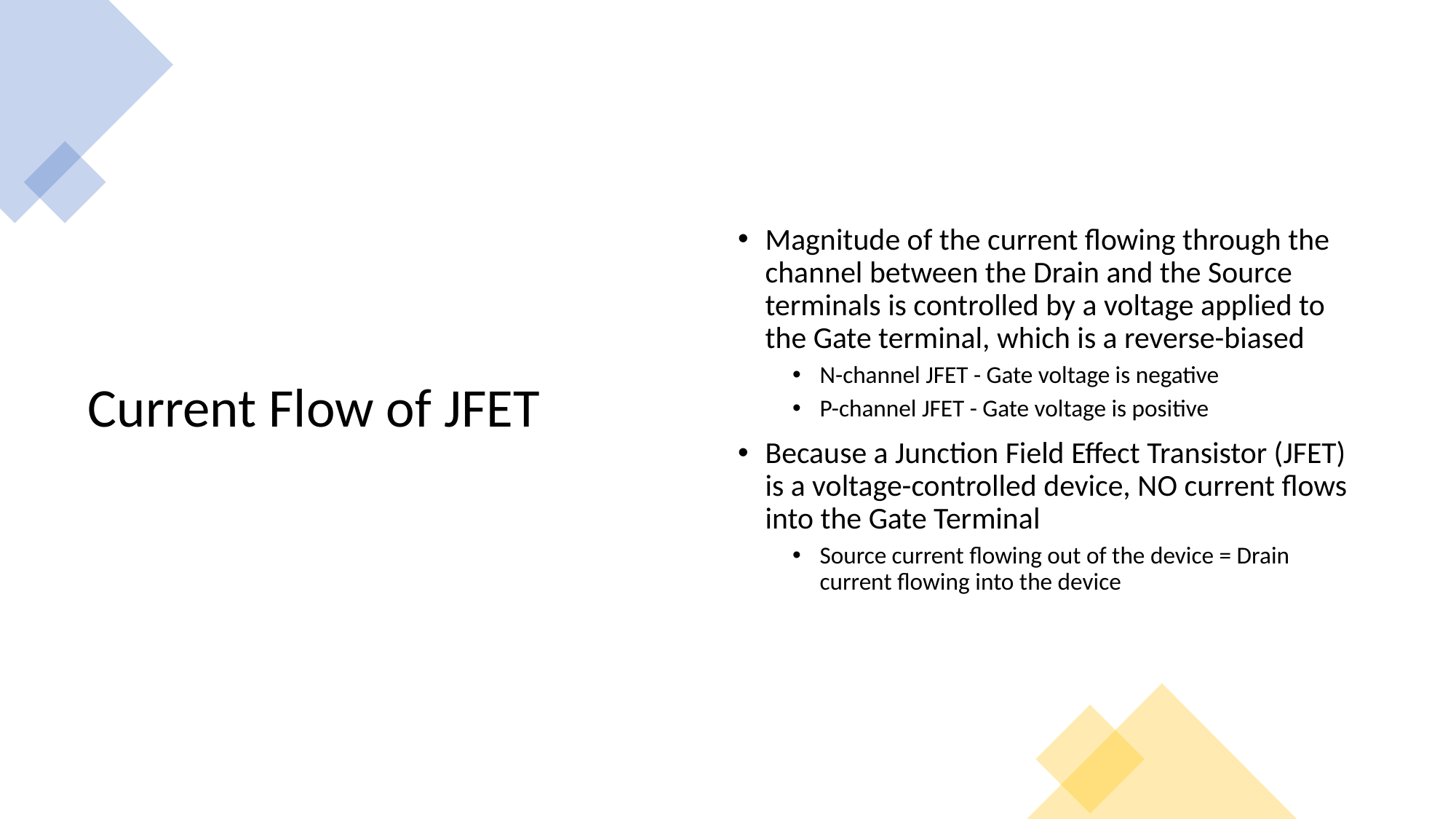

# Current Flow of JFET
Magnitude of the current flowing through the channel between the Drain and the Source terminals is controlled by a voltage applied to the Gate terminal, which is a reverse-biased
N-channel JFET - Gate voltage is negative
P-channel JFET - Gate voltage is positive
Because a Junction Field Effect Transistor (JFET) is a voltage-controlled device, NO current flows into the Gate Terminal
Source current flowing out of the device = Drain current flowing into the device